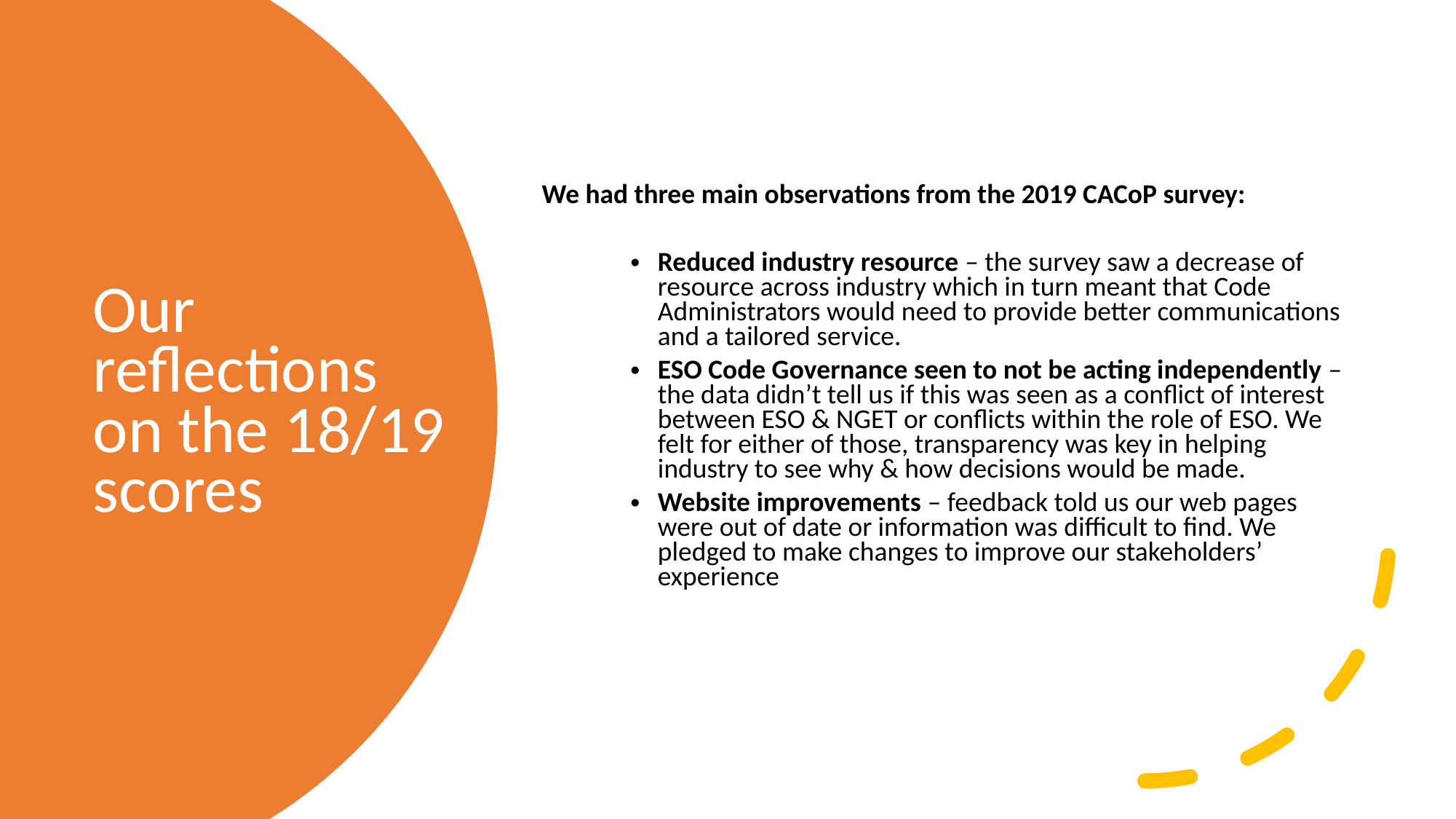

We had three main observations from the 2019 CACoP survey:

Reduced industry resource – the survey saw a decrease of resource across industry which in turn meant that Code Administrators would need to provide better communications and a tailored service.
ESO Code Governance seen to not be acting independently – the data didn’t tell us if this was seen as a conflict of interest between ESO & NGET or conflicts within the role of ESO. We felt for either of those, transparency was key in helping industry to see why & how decisions would be made.
Website improvements – feedback told us our web pages were out of date or information was difficult to find. We pledged to make changes to improve our stakeholders’ experience

# Our reflections on the 18/19 scores